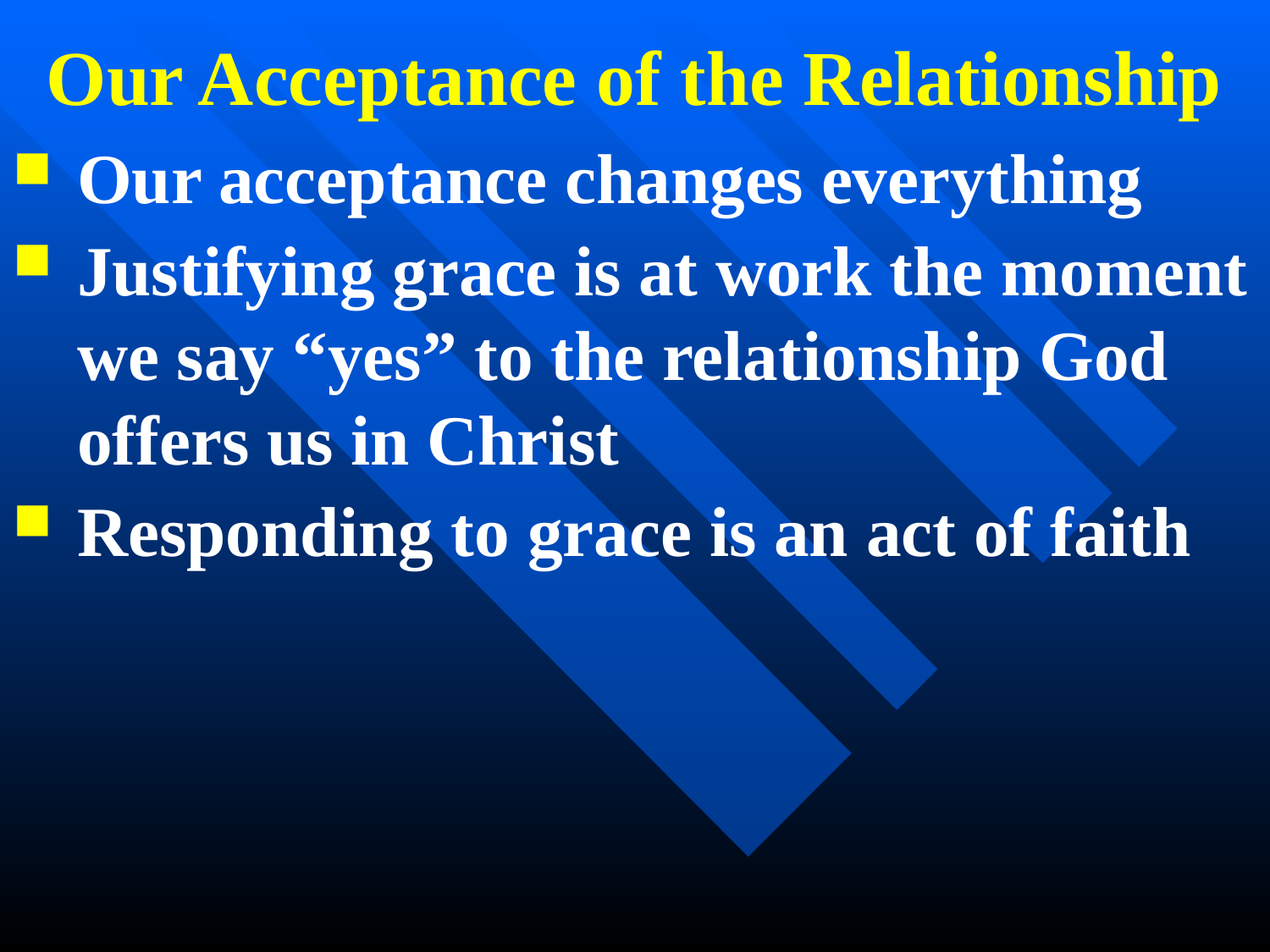

# Our Acceptance of the Relationship
Our acceptance changes everything
Justifying grace is at work the moment we say “yes” to the relationship God offers us in Christ
Responding to grace is an act of faith